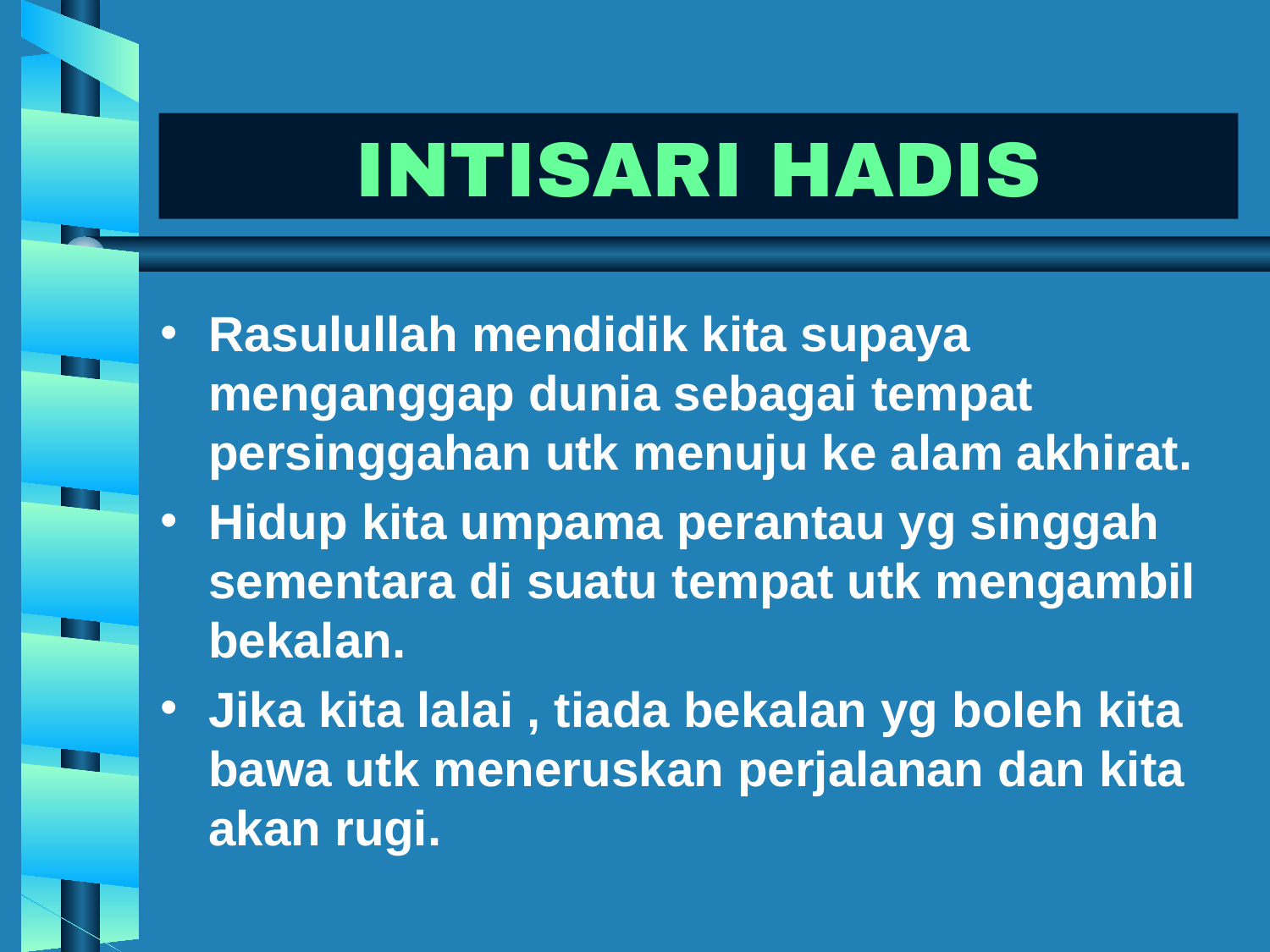

# INTISARI HADIS
Rasulullah mendidik kita supaya menganggap dunia sebagai tempat persinggahan utk menuju ke alam akhirat.
Hidup kita umpama perantau yg singgah sementara di suatu tempat utk mengambil bekalan.
Jika kita lalai , tiada bekalan yg boleh kita bawa utk meneruskan perjalanan dan kita akan rugi.